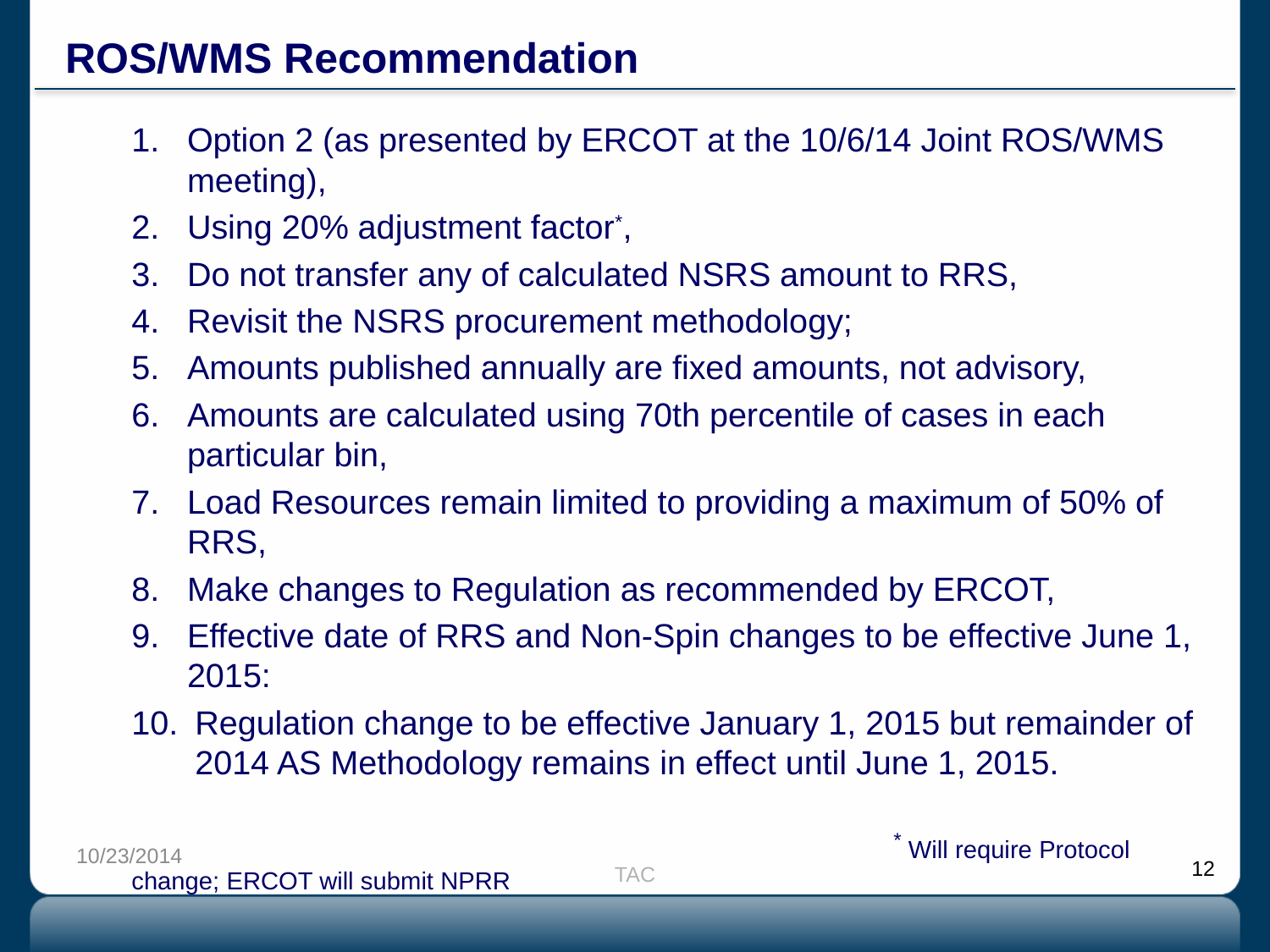

# ROS/WMS Recommendation
1.	Option 2 (as presented by ERCOT at the 10/6/14 Joint ROS/WMS meeting),
2.	Using 20% adjustment factor*,
3.	Do not transfer any of calculated NSRS amount to RRS,
4.	Revisit the NSRS procurement methodology;
5.	Amounts published annually are fixed amounts, not advisory,
6.	Amounts are calculated using 70th percentile of cases in each particular bin,
7.	Load Resources remain limited to providing a maximum of 50% of RRS,
8.	Make changes to Regulation as recommended by ERCOT,
9.	Effective date of RRS and Non-Spin changes to be effective June 1, 2015:
Regulation change to be effective January 1, 2015 but remainder of 2014 AS Methodology remains in effect until June 1, 2015.

						* Will require Protocol change; ERCOT will submit NPRR
10/23/2014
TAC